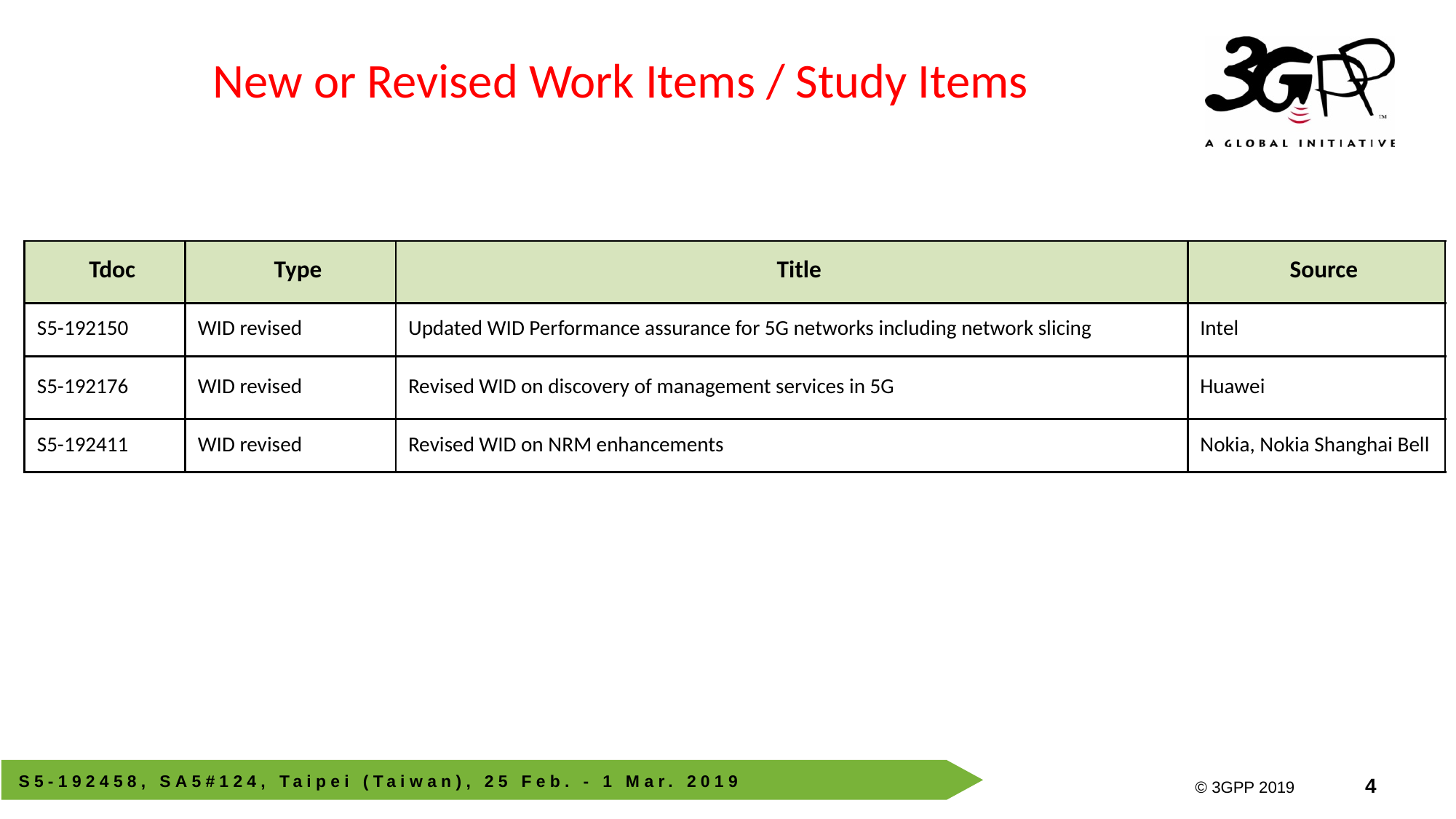

New or Revised Work Items / Study Items
| Tdoc | Type | Title | Source |
| --- | --- | --- | --- |
| S5-192150 | WID revised | Updated WID Performance assurance for 5G networks including network slicing | Intel |
| S5-192176 | WID revised | Revised WID on discovery of management services in 5G | Huawei |
| S5-192411 | WID revised | Revised WID on NRM enhancements | Nokia, Nokia Shanghai Bell |